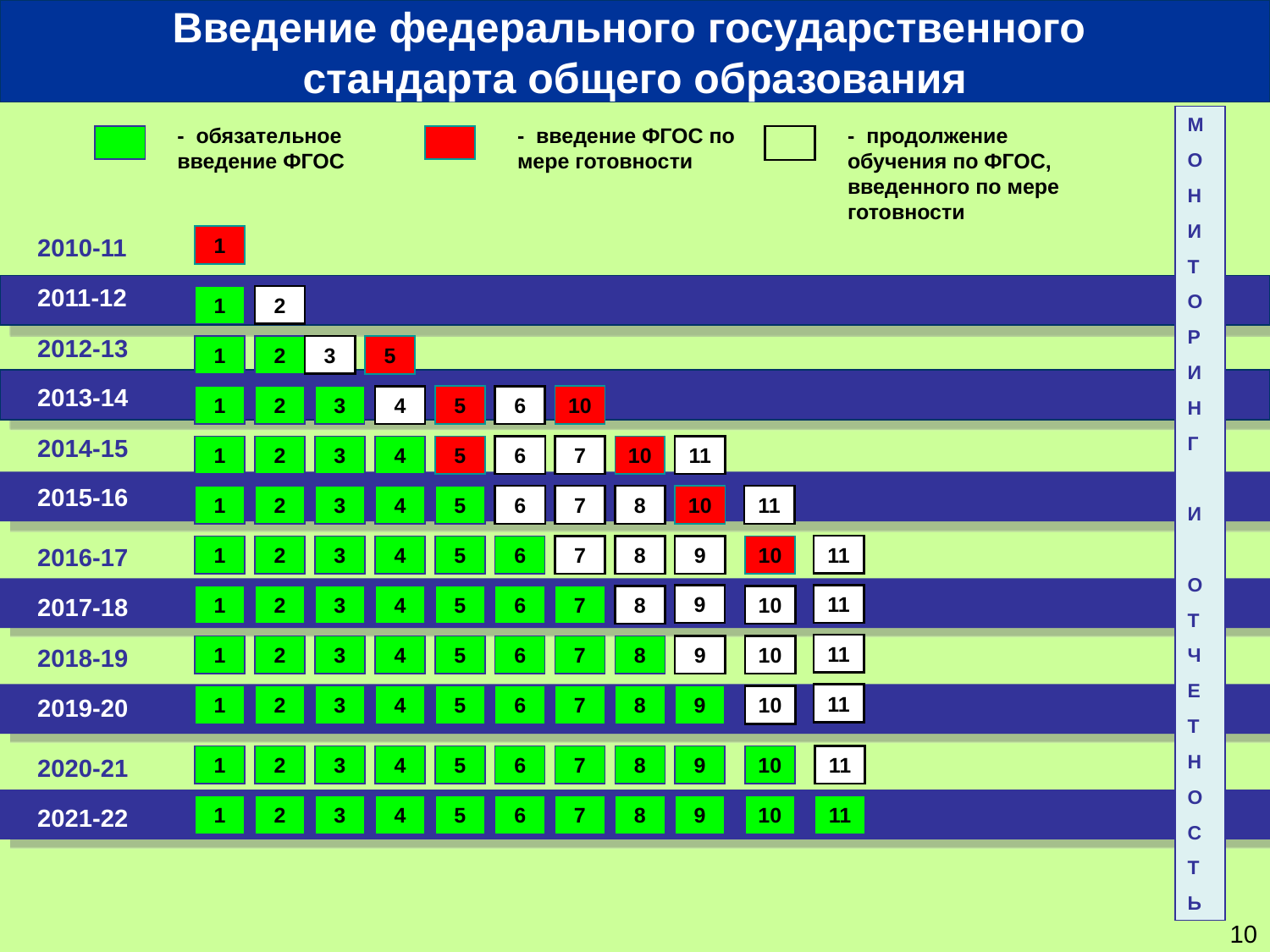

Введение федерального государственного
стандарта общего образования
М
О
Н
И
Т
О
Р
И
Н
Г

И

О
Т
Ч
Е
Т
Н
О
С
Т
Ь
-  обязательное введение ФГОС
-  введение ФГОС по мере готовности
-  продолжение обучения по ФГОС, введенного по мере готовности

2010-11
1

2011-12
1
2
2012-13
1
2
3
5

2013-14
1
2
3
4
5
6
10
2014-15
1
2
3
4
5
6
7
10
11

2015-16
1
2
3
4
5
6
7
8
10
11
11
2016-17
1
2
3
4
5
6
7
8
9
10

9
11
2017-18
1
2
3
4
5
6
7
8
10
11
2018-19
1
2
3
4
5
6
7
8
9
10

11
2019-20
1
2
3
4
5
6
7
8
9
10
2020-21
1
2
3
4
5
6
7
8
9
10
11

2021-22
1
2
3
4
5
6
7
8
9
10
11
10